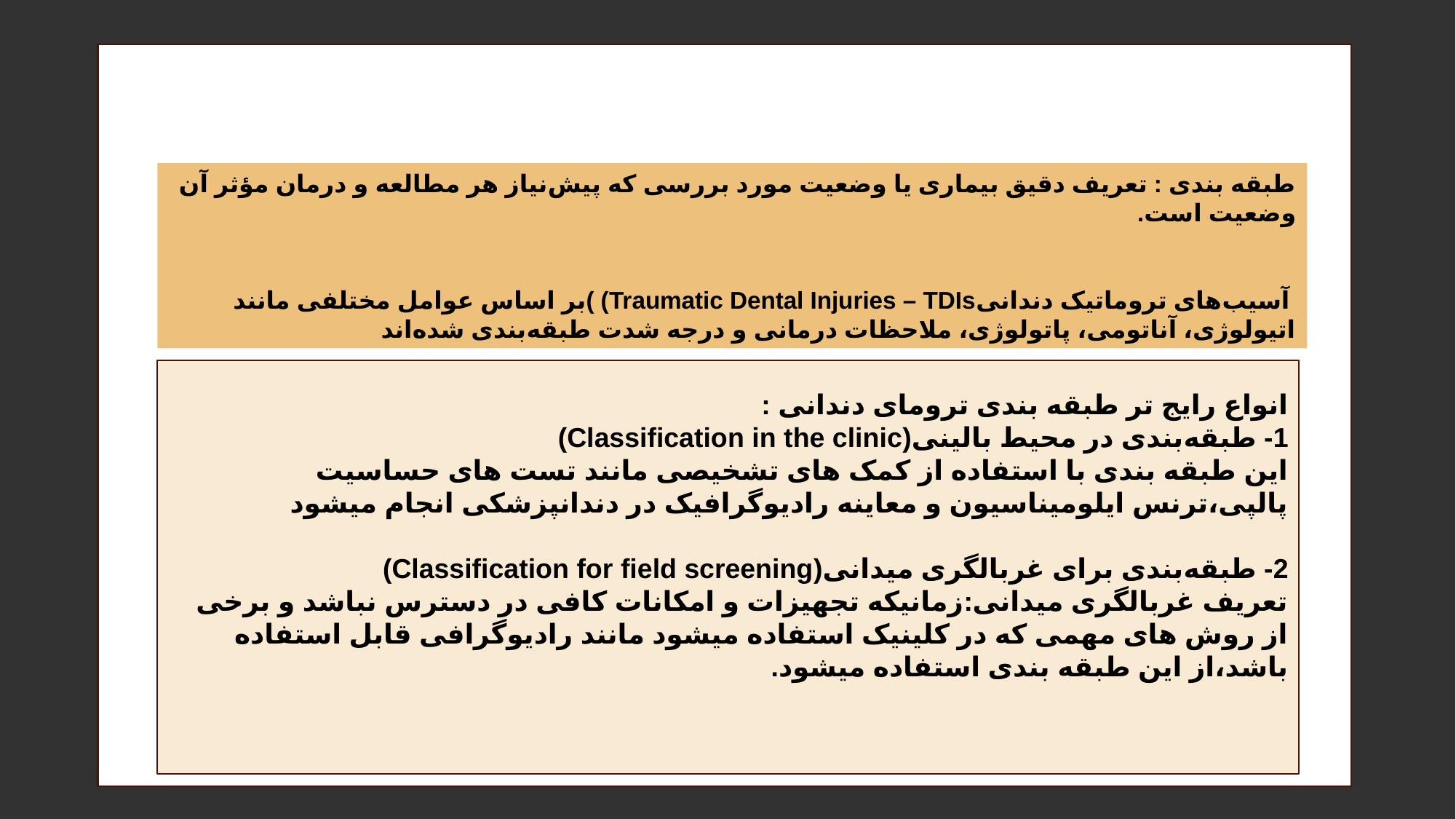

طبقه‌بندی در محیط بالینی
طبقه بندی : تعریف دقیق بیماری یا وضعیت مورد بررسی که پیش‌نیاز هر مطالعه و درمان مؤثر آن  وضعیت است.

 آسیب‌های تروماتیک دندانیTraumatic Dental Injuries – TDIs) )بر اساس عوامل مختلفی مانند اتیولوژی، آناتومی، پاتولوژی، ملاحظات درمانی و درجه شدت طبقه‌بندی شده‌اند
انواع رایج تر طبقه بندی ترومای دندانی :
1- طبقه‌بندی در محیط بالینی(Classification in the clinic)
این طبقه بندی با استفاده از کمک های تشخیصی مانند تست های حساسیت پالپی،ترنس ایلومیناسیون و معاینه رادیوگرافیک در دندانپزشکی انجام میشود

2- طبقه‌بندی برای غربالگری میدانی(Classification for field screening)
تعریف غربالگری میدانی:زمانیکه تجهیزات و امکانات کافی در دسترس نباشد و برخی از روش های مهمی که در کلینیک استفاده میشود مانند رادیوگرافی قابل استفاده باشد،از این طبقه بندی استفاده میشود.